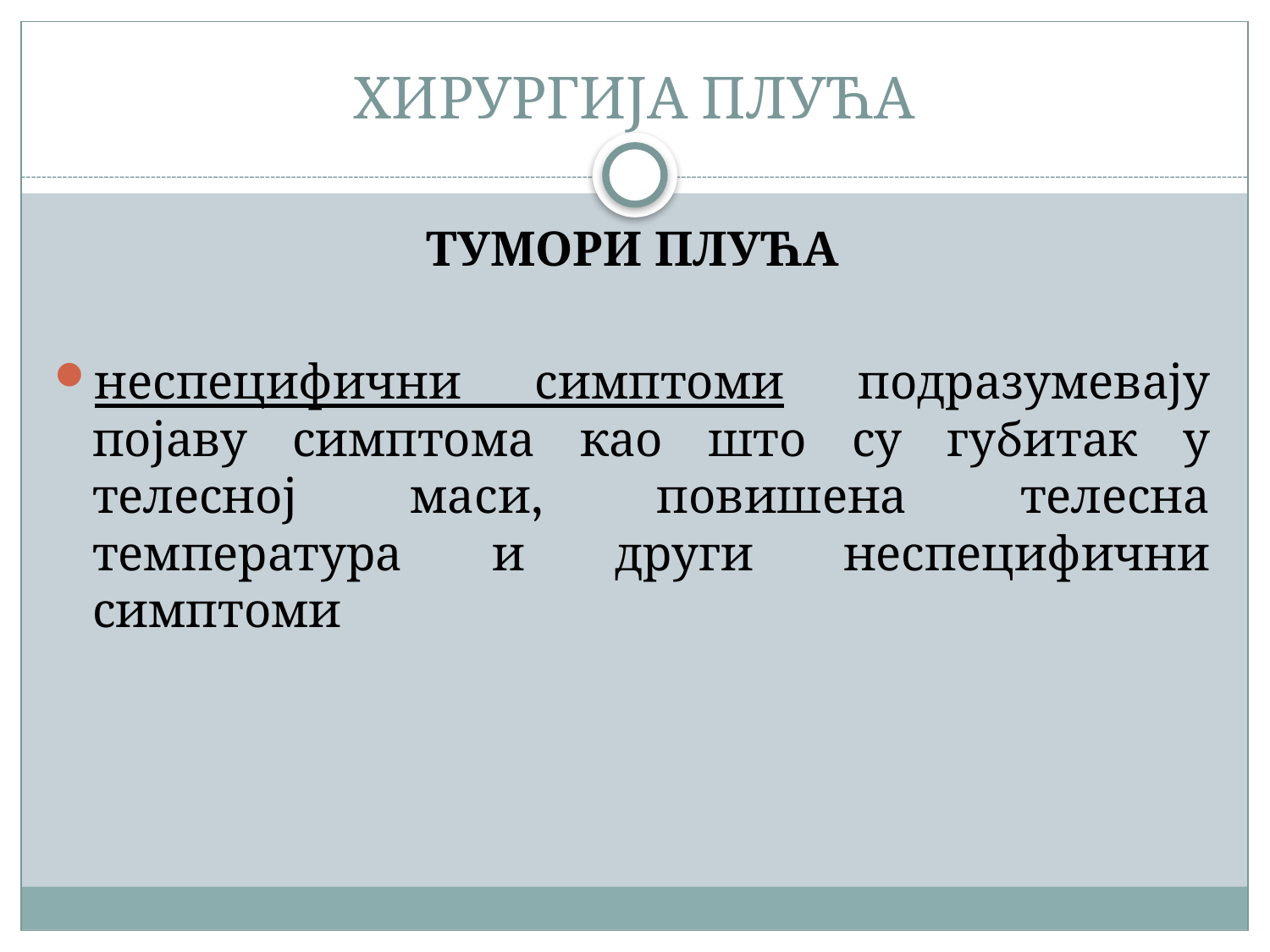

# ХИРУРГИЈА ПЛУЋА
ТУМОРИ ПЛУЋА

неспецифични симптоми подразумевају појаву симптома као што су губитак у телесној маси, повишена телесна температура и други неспецифични симптоми